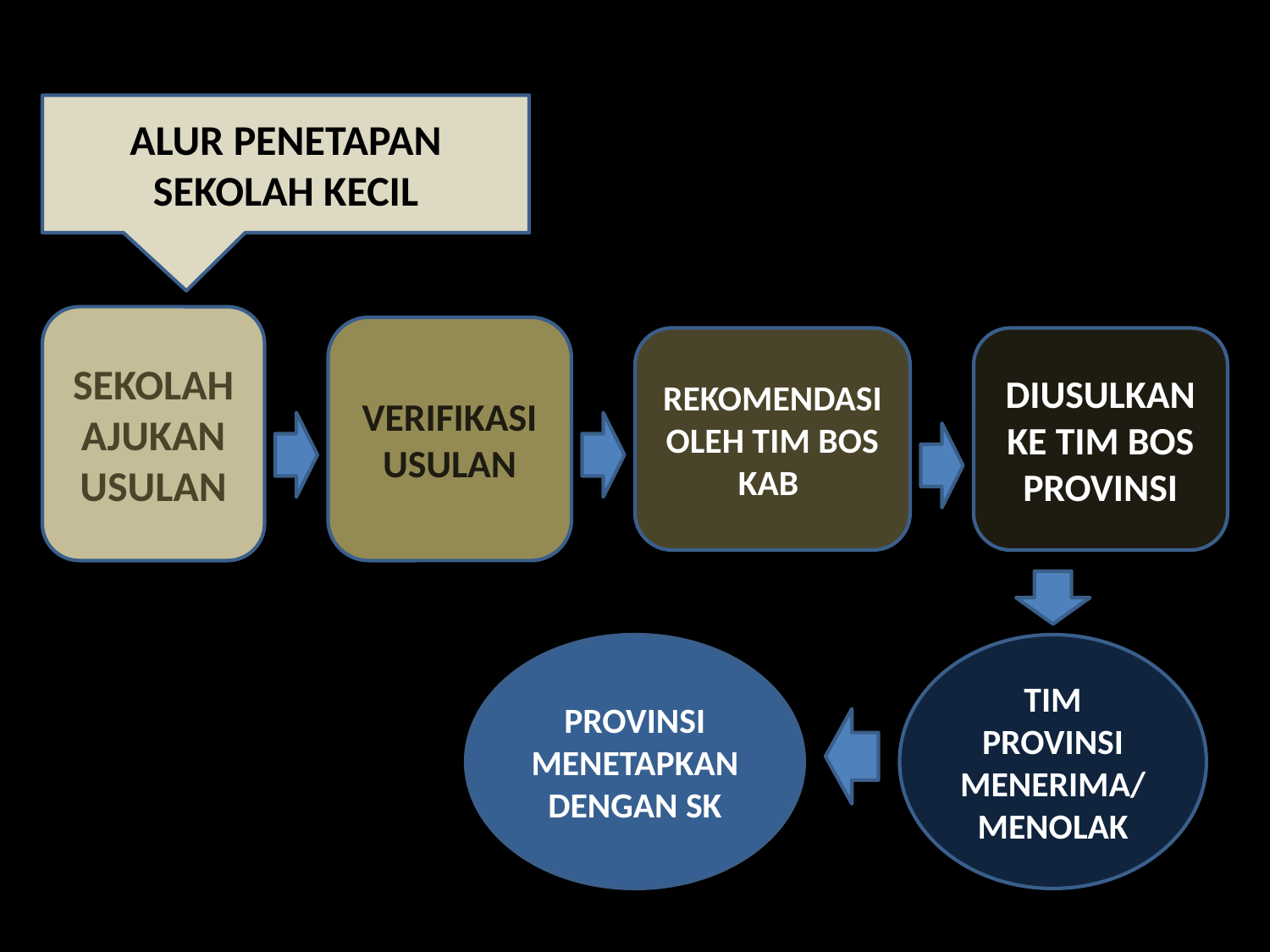

ALUR PENETAPAN SEKOLAH KECIL
SEKOLAH AJUKAN USULAN
VERIFIKASI
USULAN
REKOMENDASI OLEH TIM BOS KAB
DIUSULKAN KE TIM BOS PROVINSI

PROVINSI MENETAPKAN  DENGAN SK
TIM PROVINSI MENERIMA/
MENOLAK